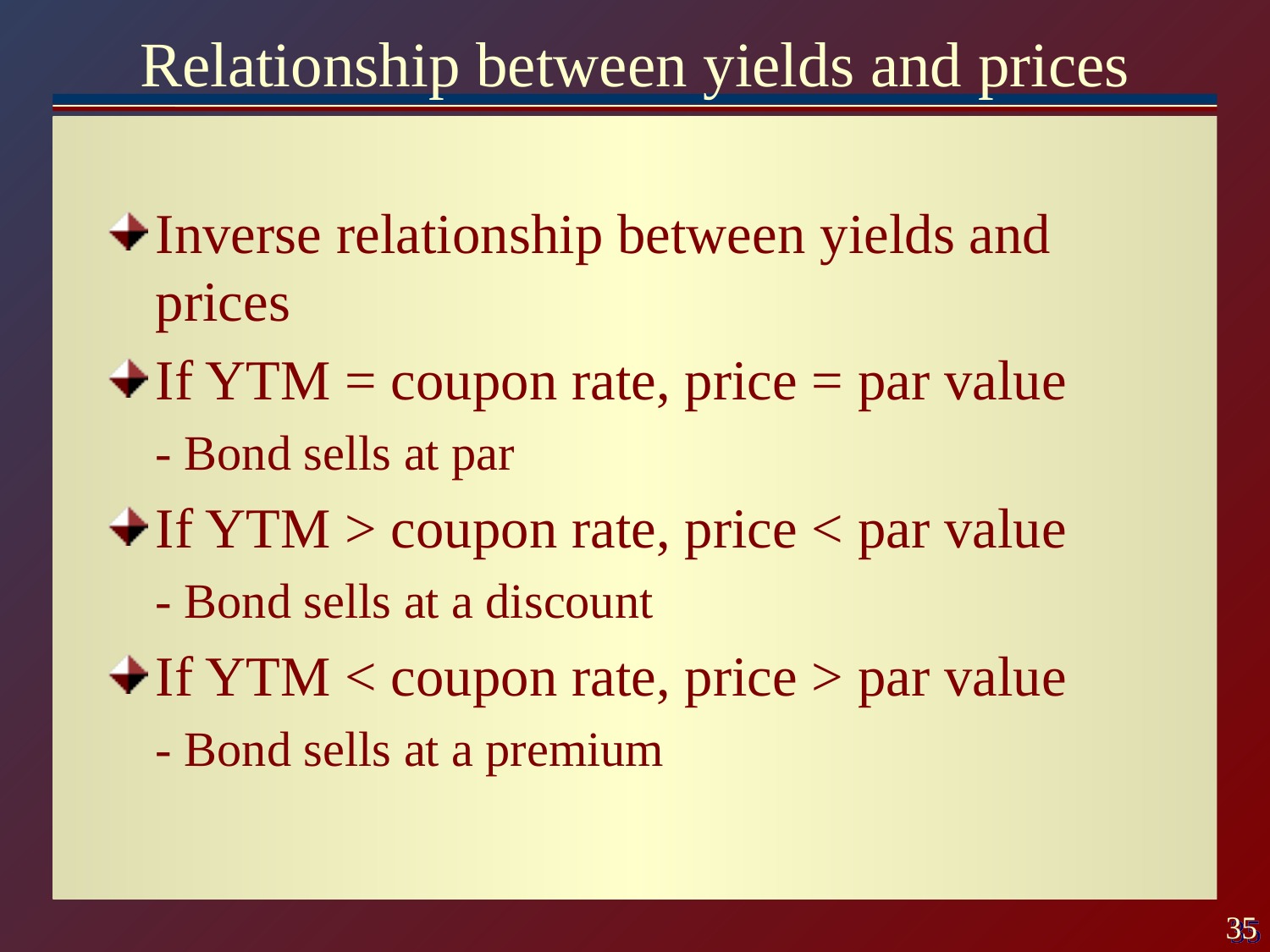

# Relationship between yields and prices
Inverse relationship between yields and prices
If YTM = coupon rate, price = par value
	- Bond sells at par
If YTM > coupon rate, price < par value
	- Bond sells at a discount
If YTM < coupon rate, price > par value
	- Bond sells at a premium